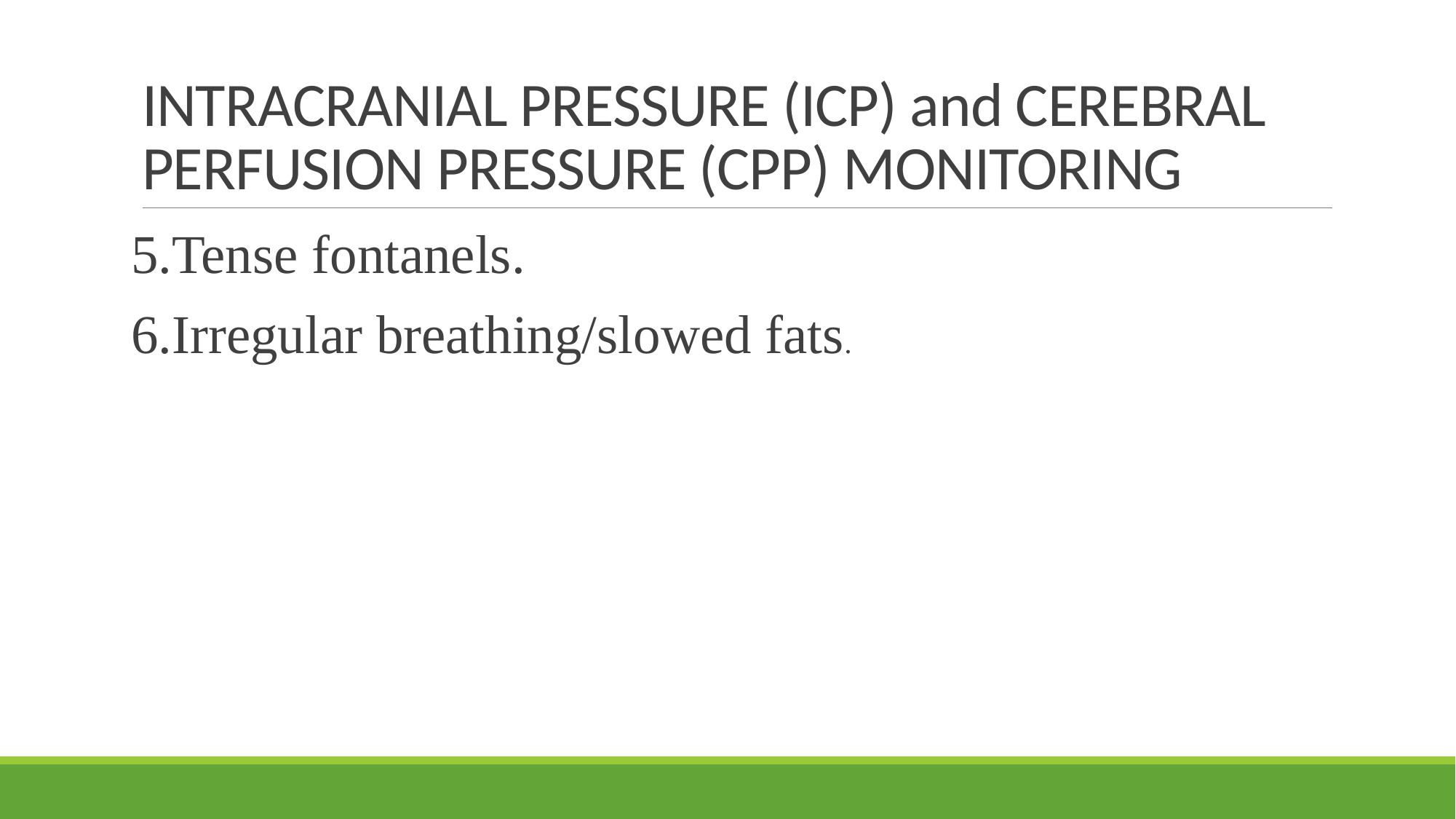

# INTRACRANIAL PRESSURE (ICP) and CEREBRAL PERFUSION PRESSURE (CPP) MONITORING
5.Tense fontanels.
6.Irregular breathing/slowed fats.